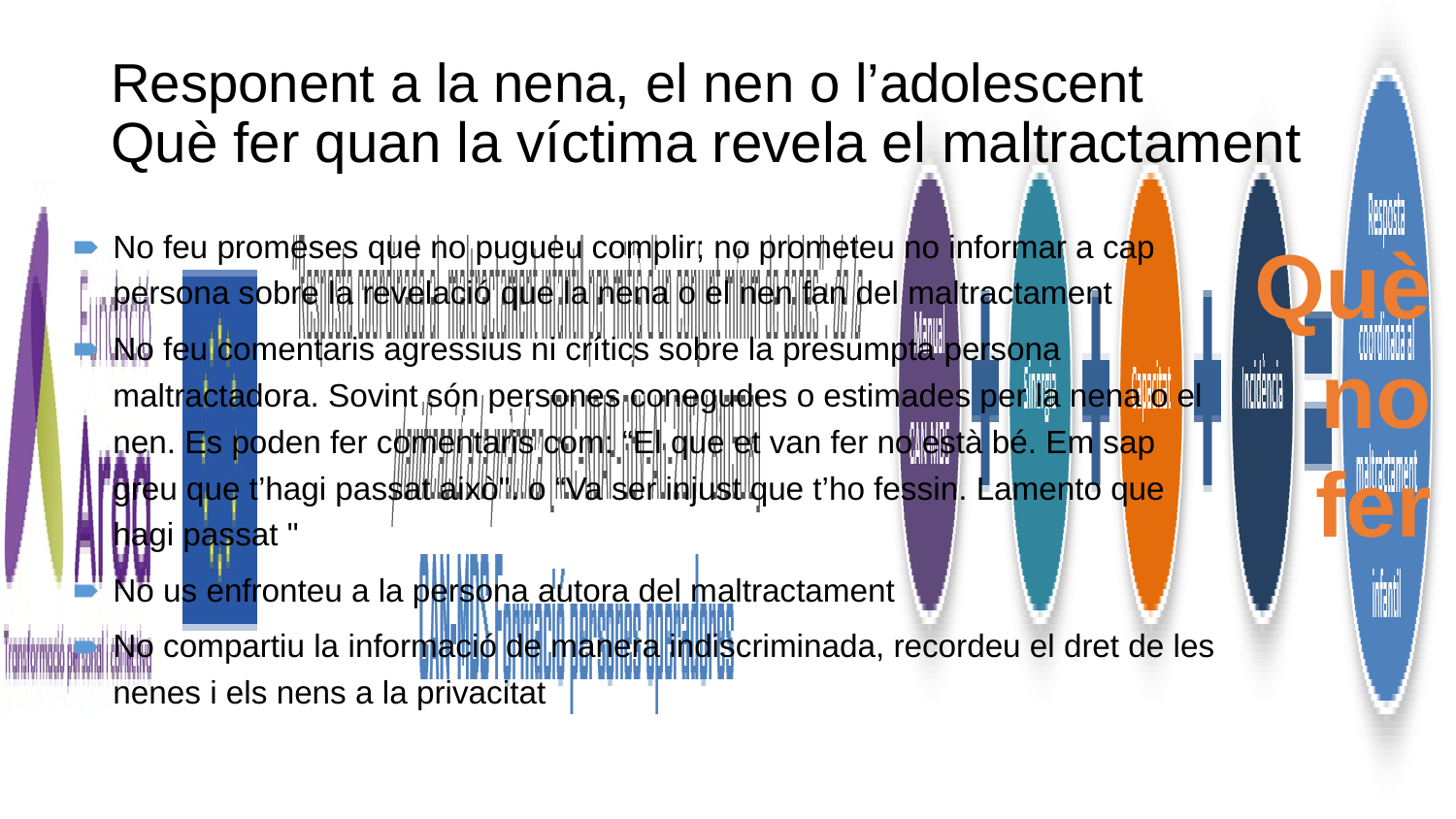

# Responent a la nena, el nen o l’adolescent Què fer quan la víctima revela el maltractament
No feu promeses que no pugueu complir; no prometeu no informar a cap persona sobre la revelació que la nena o el nen fan del maltractament
No feu comentaris agressius ni crítics sobre la presumpta persona maltractadora. Sovint són persones conegudes o estimades per la nena o el nen. Es poden fer comentaris com: “El que et van fer no està bé. Em sap greu que t’hagi passat això". o “Va ser injust que t’ho fessin. Lamento que hagi passat "
No us enfronteu a la persona autora del maltractament
No compartiu la informació de manera indiscriminada, recordeu el dret de les nenes i els nens a la privacitat
Què no fer